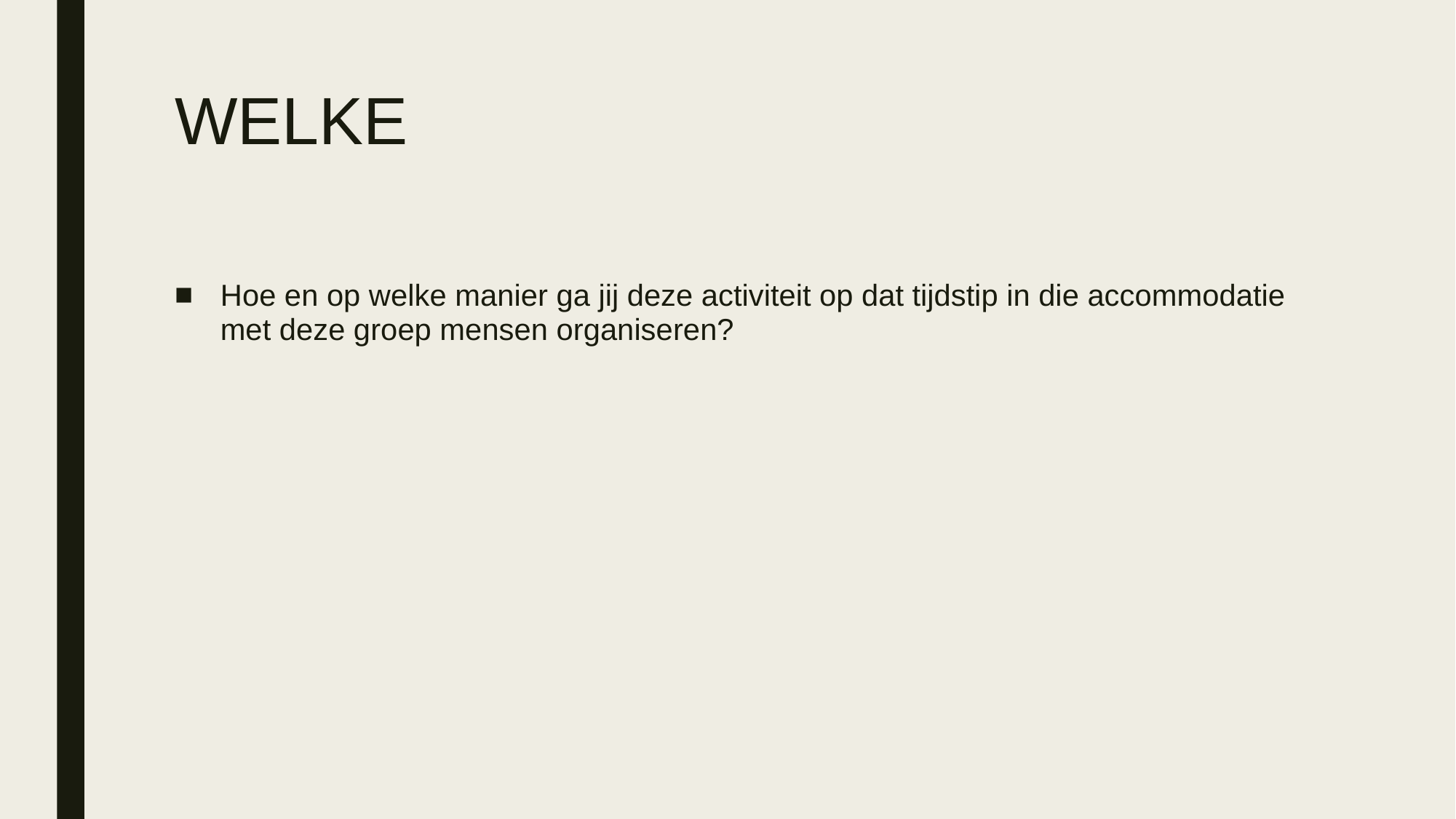

# WELKE
Hoe en op welke manier ga jij deze activiteit op dat tijdstip in die accommodatie met deze groep mensen organiseren?